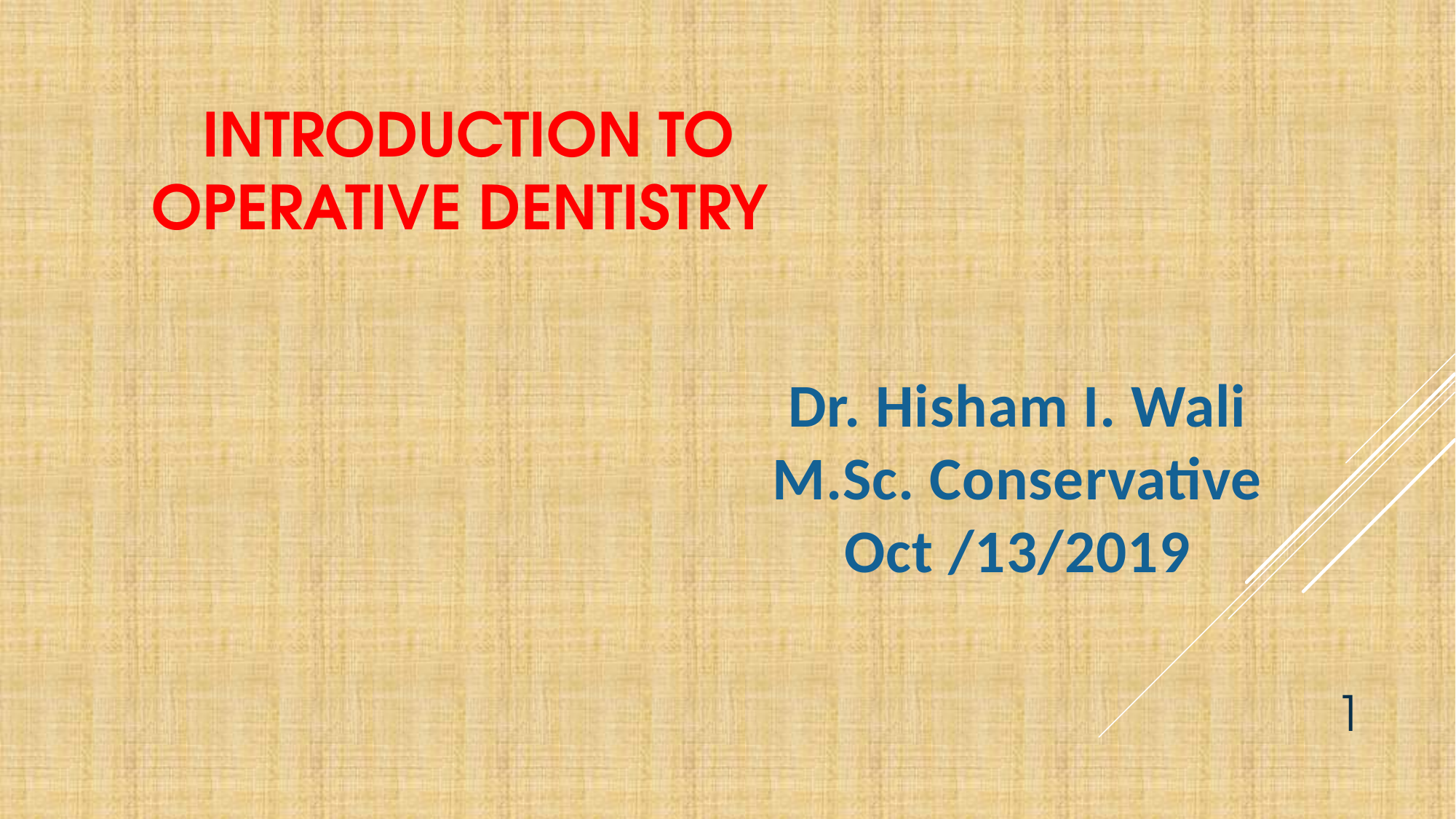

INTRODUCTION TO OPERATIVE DENTISTRY
Dr. Hisham I. Wali
M.Sc. Conservative
Oct /13/2019

1